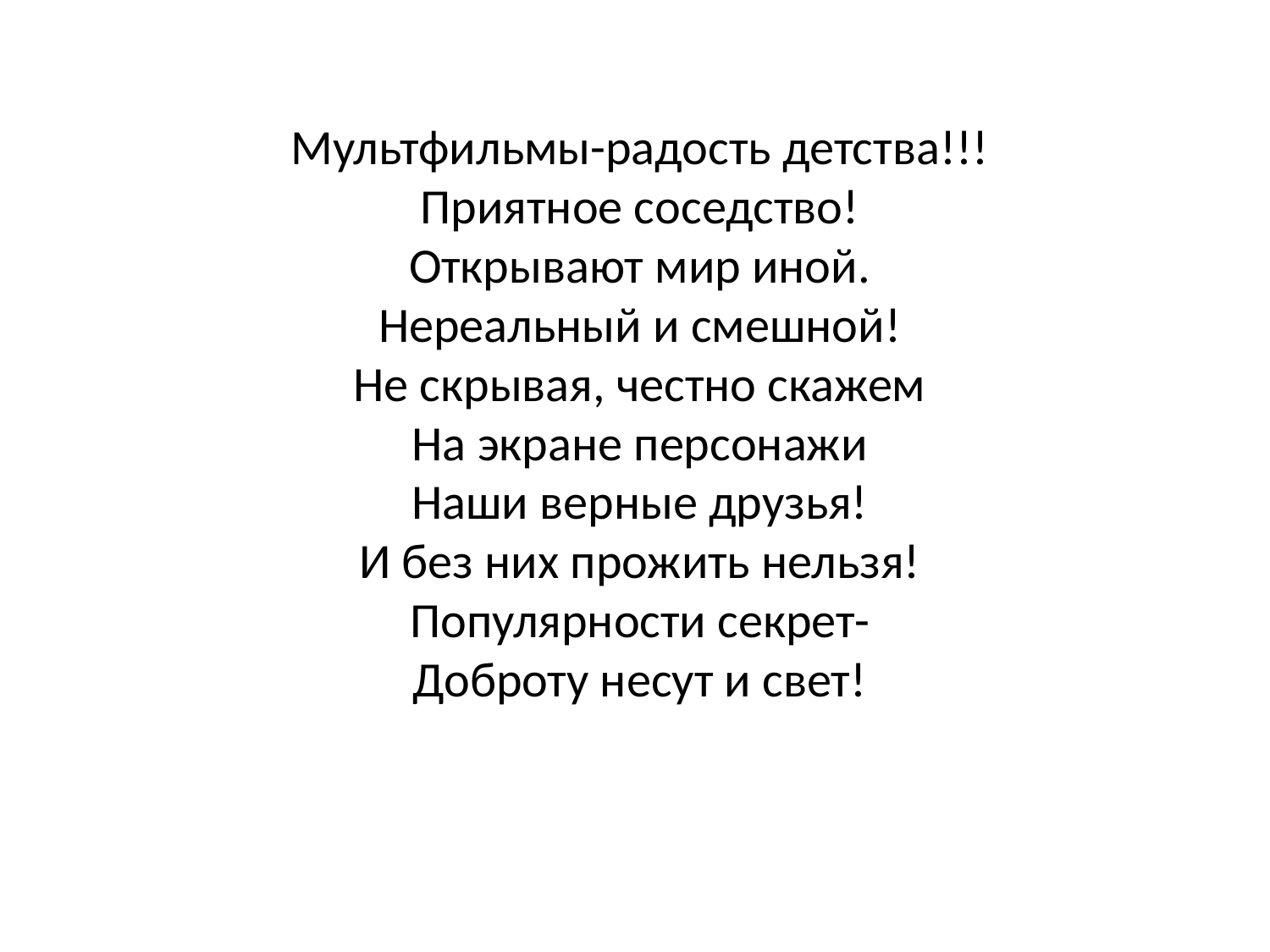

# Мультфильмы-радость детства!!! Приятное соседство! Открывают мир иной. Нереальный и смешной! Не скрывая, честно скажем На экране персонажи Наши верные друзья! И без них прожить нельзя! Популярности секрет- Доброту несут и свет!